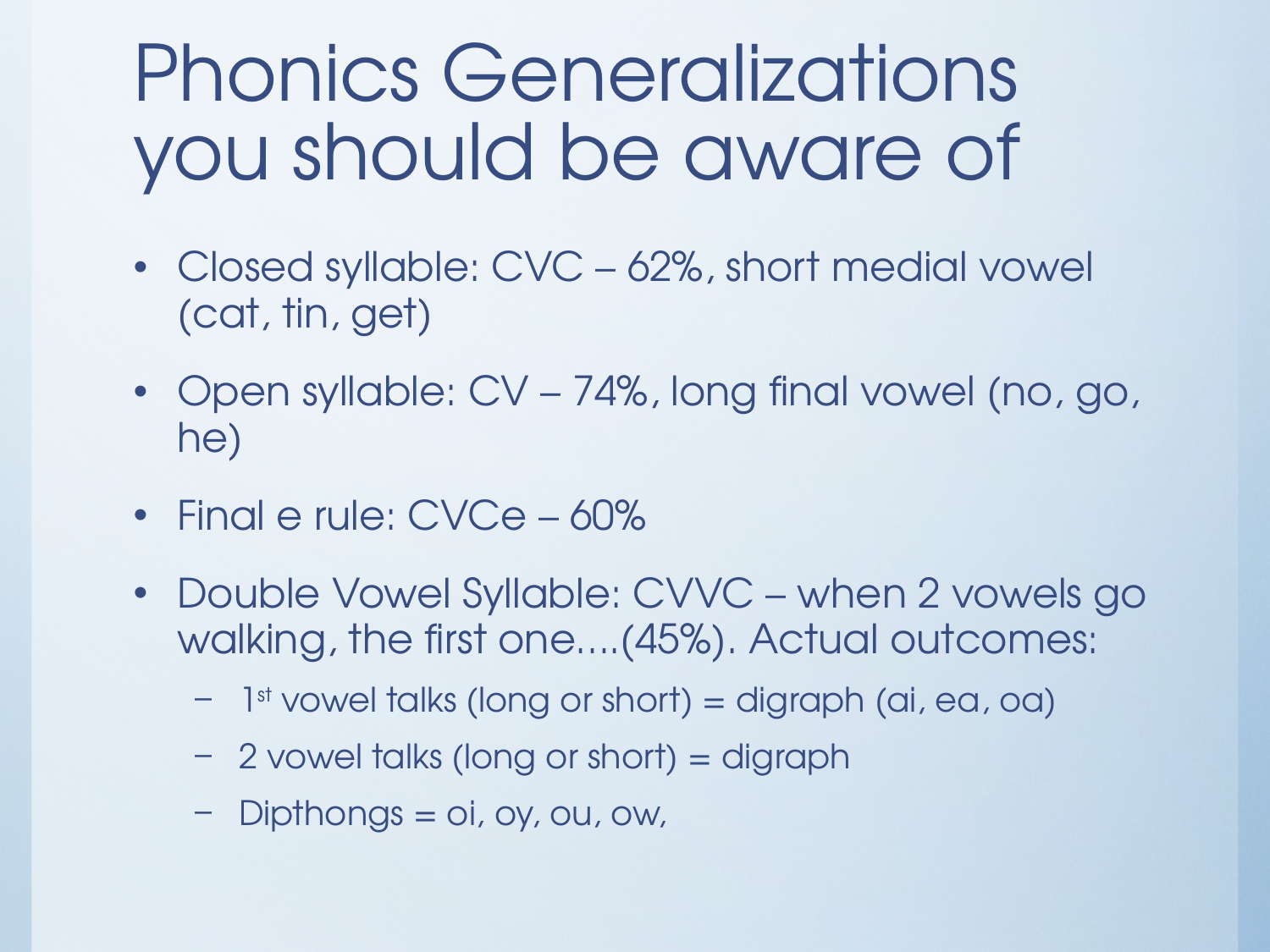

# Phonics Generalizations you should be aware of
Closed syllable: CVC – 62%, short medial vowel (cat, tin, get)
Open syllable: CV – 74%, long final vowel (no, go, he)
Final e rule: CVCe – 60%
Double Vowel Syllable: CVVC – when 2 vowels go walking, the first one….(45%). Actual outcomes:
1st vowel talks (long or short) = digraph (ai, ea, oa)
2 vowel talks (long or short) = digraph
Dipthongs = oi, oy, ou, ow,